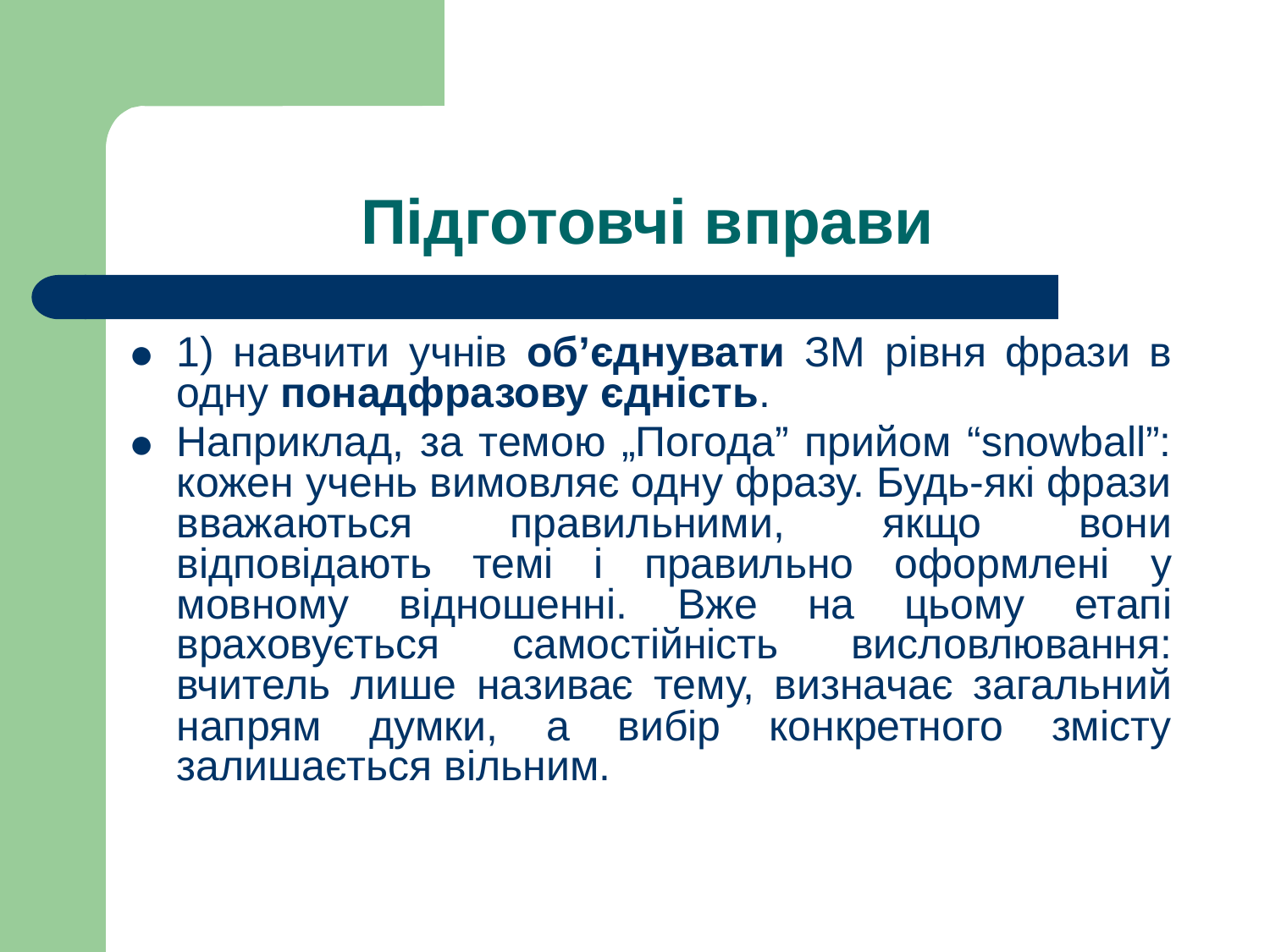

# Підготовчі вправи
1) навчити учнів об’єднувати ЗМ рівня фрази в одну понадфразову єдність.
Наприклад, за темою „Погода” прийом “snowball”: кожен учень вимовляє одну фразу. Будь-які фрази вважаються правильними, якщо вони відповідають темі і правильно оформлені у мовному відношенні. Вже на цьому етапі враховується самостійність висловлювання: вчитель лише називає тему, визначає загальний напрям думки, а вибір конкретного змісту залишається вільним.